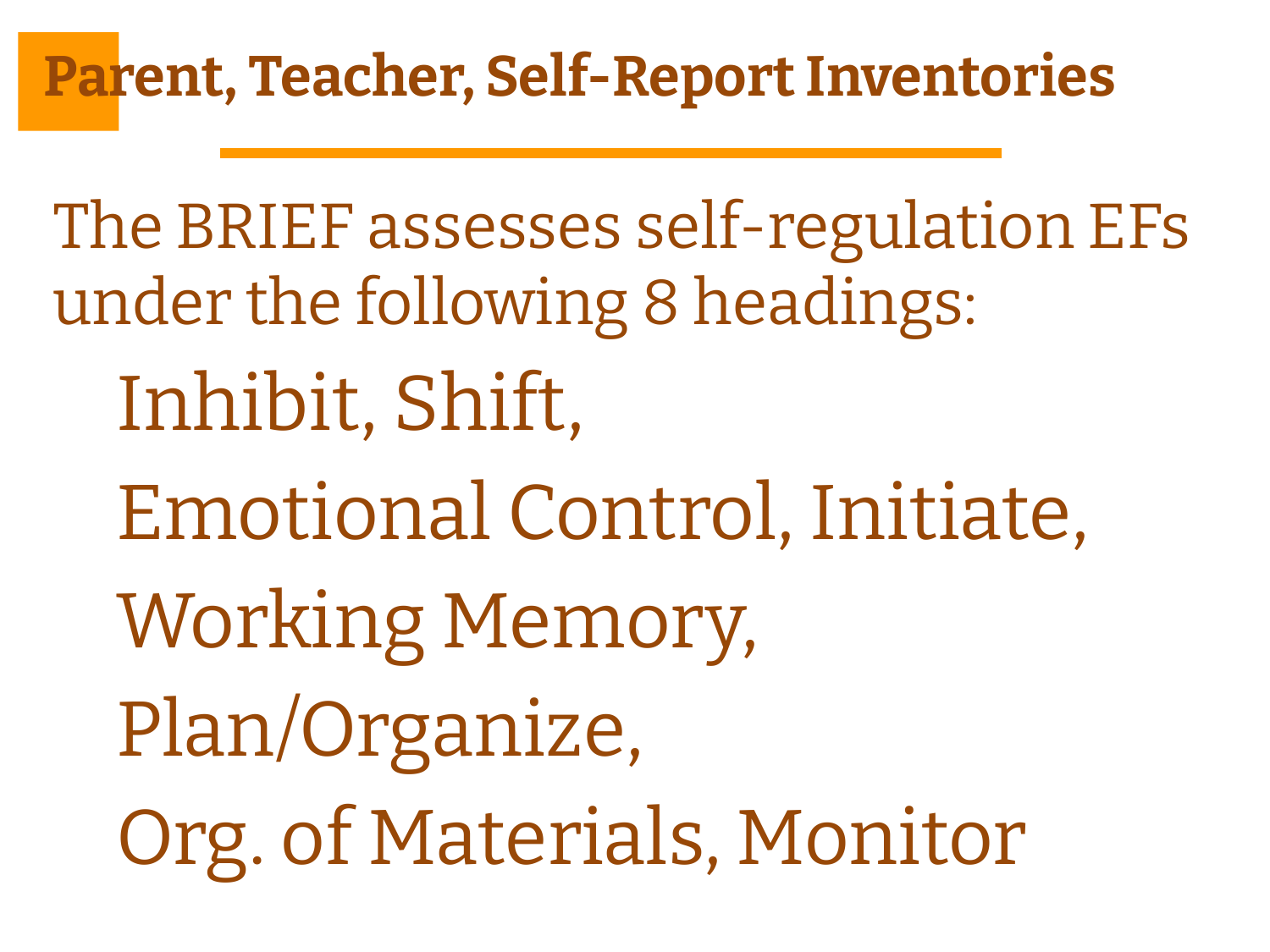

# Parent, Teacher, Self-Report Inventories

The BRIEF assesses self-regulation EFs under the following 8 headings:
Inhibit, Shift,
Emotional Control, Initiate,
Working Memory,
Plan/Organize,
Org. of Materials, Monitor